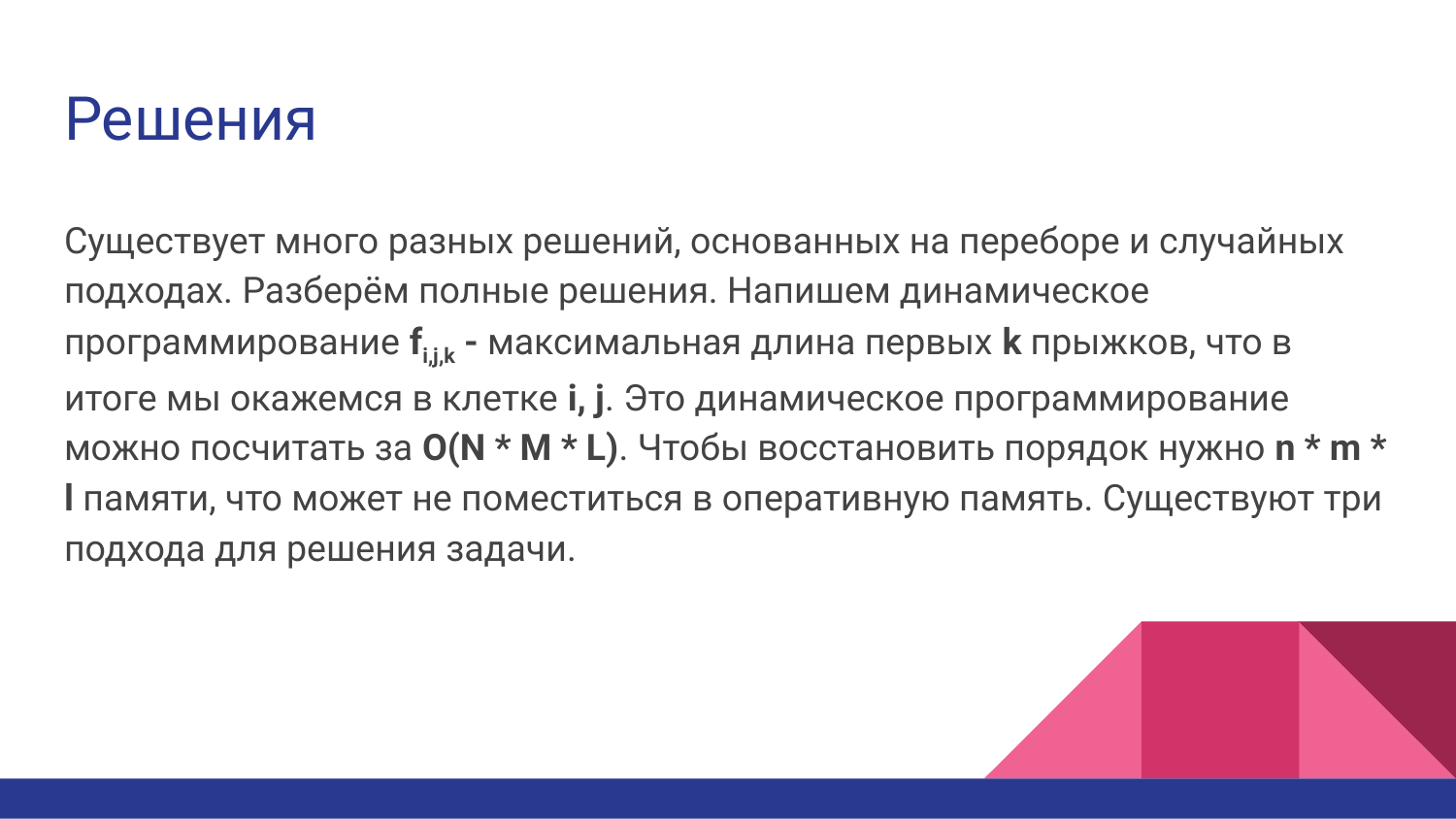

# Решения
Существует много разных решений, основанных на переборе и случайных подходах. Разберём полные решения. Напишем динамическое программирование fi,j,k - максимальная длина первых k прыжков, что в итоге мы окажемся в клетке i, j. Это динамическое программирование можно посчитать за O(N * M * L). Чтобы восстановить порядок нужно n * m * l памяти, что может не поместиться в оперативную память. Существуют три подхода для решения задачи.